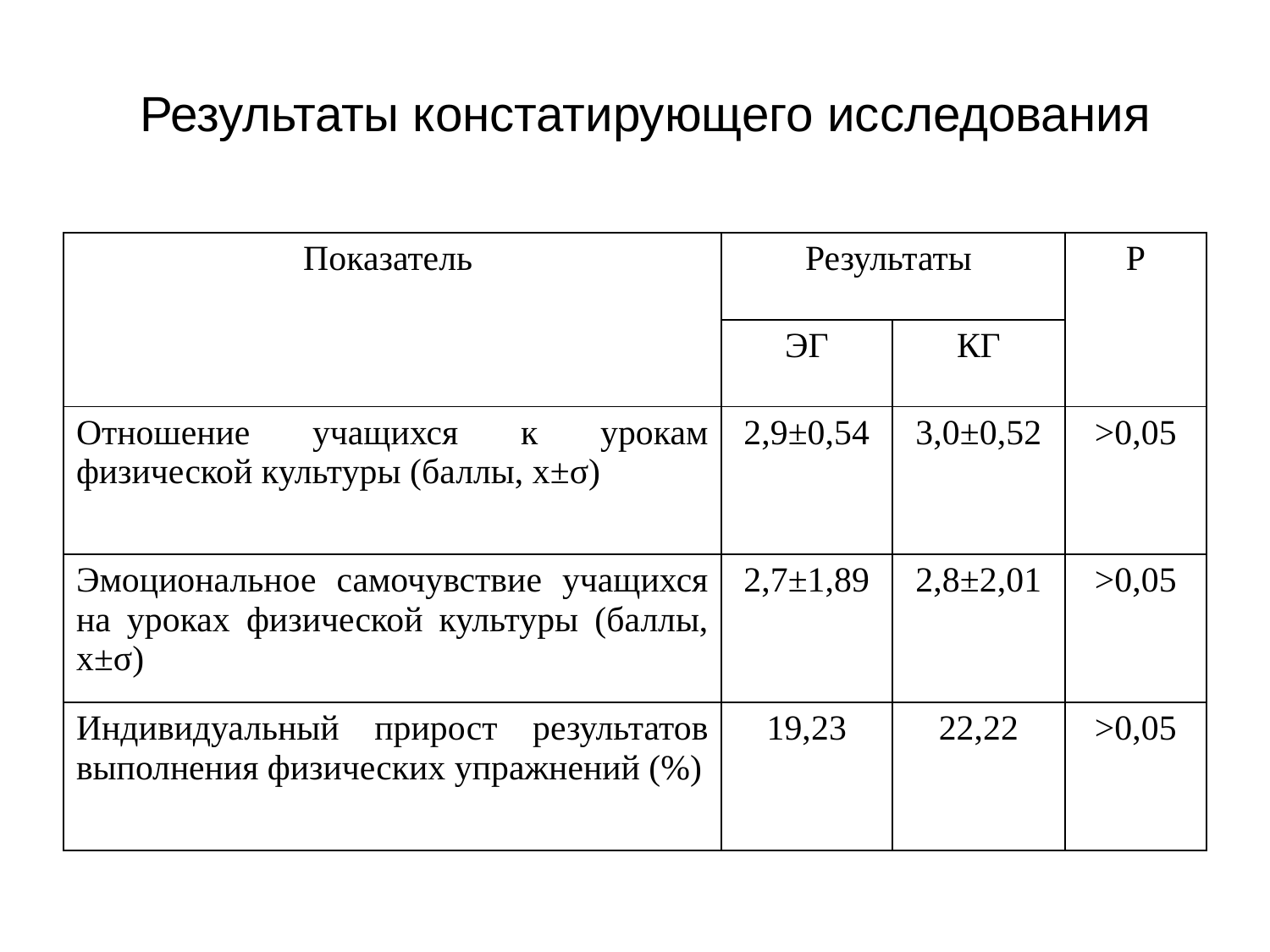

Результаты констатирующего исследования
| Показатель | Результаты |  | Р |
| --- | --- | --- | --- |
|  | ЭГ | КГ |  |
| Отношение учащихся к урокам физической культуры (баллы, х±σ) | 2,9±0,54 | 3,0±0,52 | >0,05 |
| Эмоциональное самочувствие учащихся на уроках физической культуры (баллы, х±σ) | 2,7±1,89 | 2,8±2,01 | >0,05 |
| Индивидуальный прирост результатов выполнения физических упражнений (%) | 19,23 | 22,22 | >0,05 |